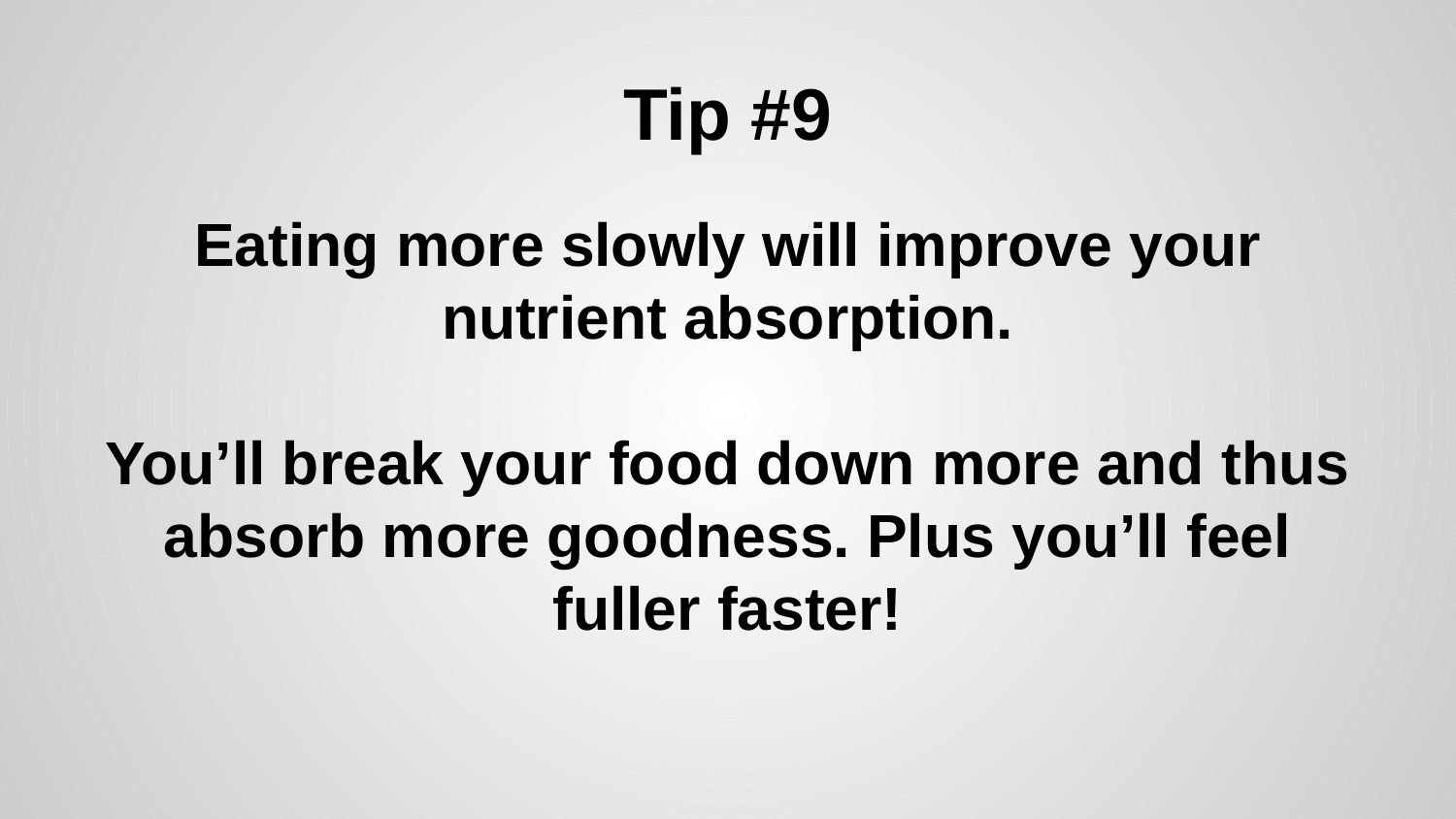

# Tip #9
Eating more slowly will improve your nutrient absorption.

You’ll break your food down more and thus absorb more goodness. Plus you’ll feel fuller faster!